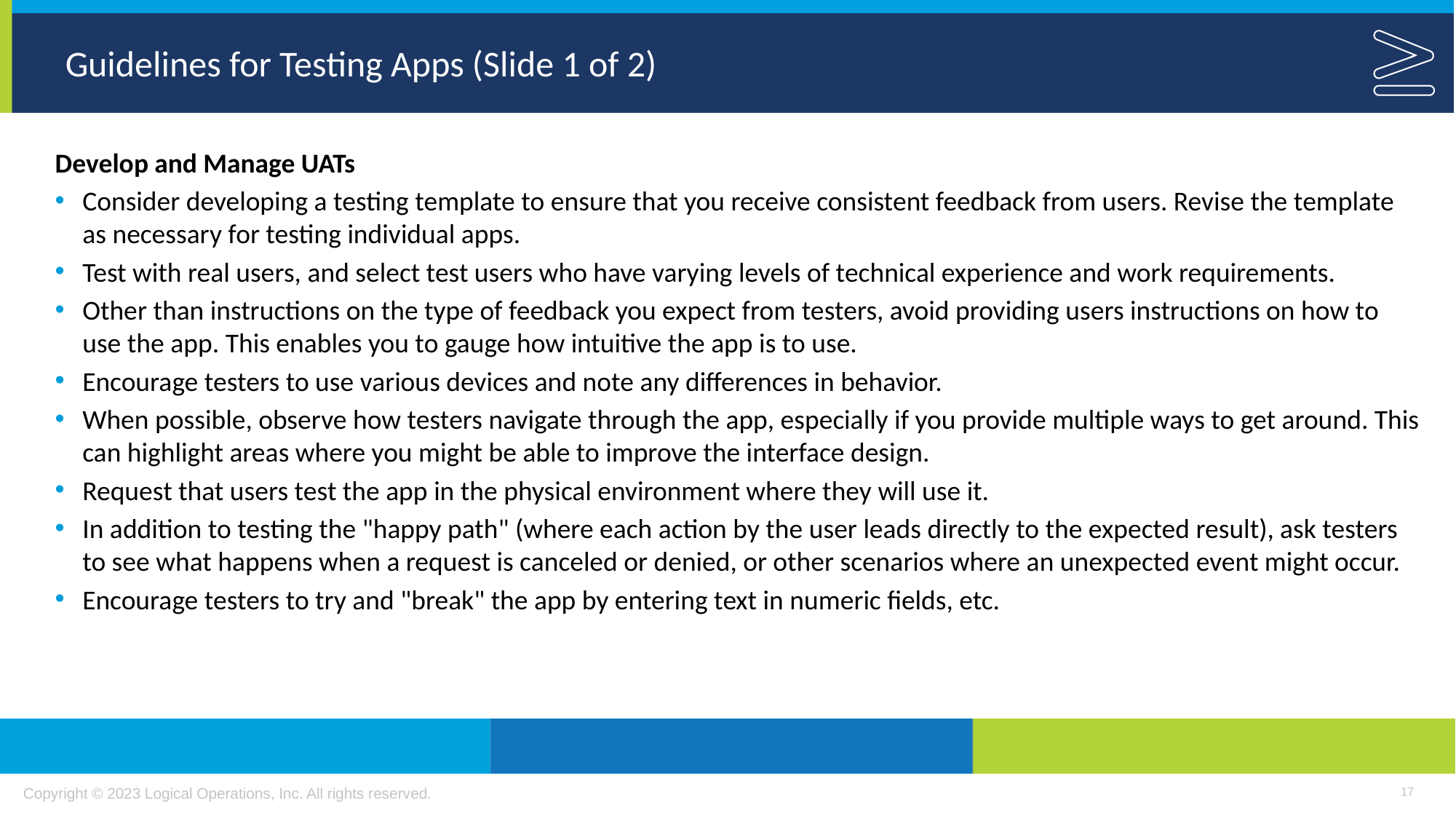

# Guidelines for Testing Apps (Slide 1 of 2)
Develop and Manage UATs
Consider developing a testing template to ensure that you receive consistent feedback from users. Revise the template as necessary for testing individual apps.
Test with real users, and select test users who have varying levels of technical experience and work requirements.
Other than instructions on the type of feedback you expect from testers, avoid providing users instructions on how to use the app. This enables you to gauge how intuitive the app is to use.
Encourage testers to use various devices and note any differences in behavior.
When possible, observe how testers navigate through the app, especially if you provide multiple ways to get around. This can highlight areas where you might be able to improve the interface design.
Request that users test the app in the physical environment where they will use it.
In addition to testing the "happy path" (where each action by the user leads directly to the expected result), ask testers to see what happens when a request is canceled or denied, or other scenarios where an unexpected event might occur.
Encourage testers to try and "break" the app by entering text in numeric fields, etc.
17